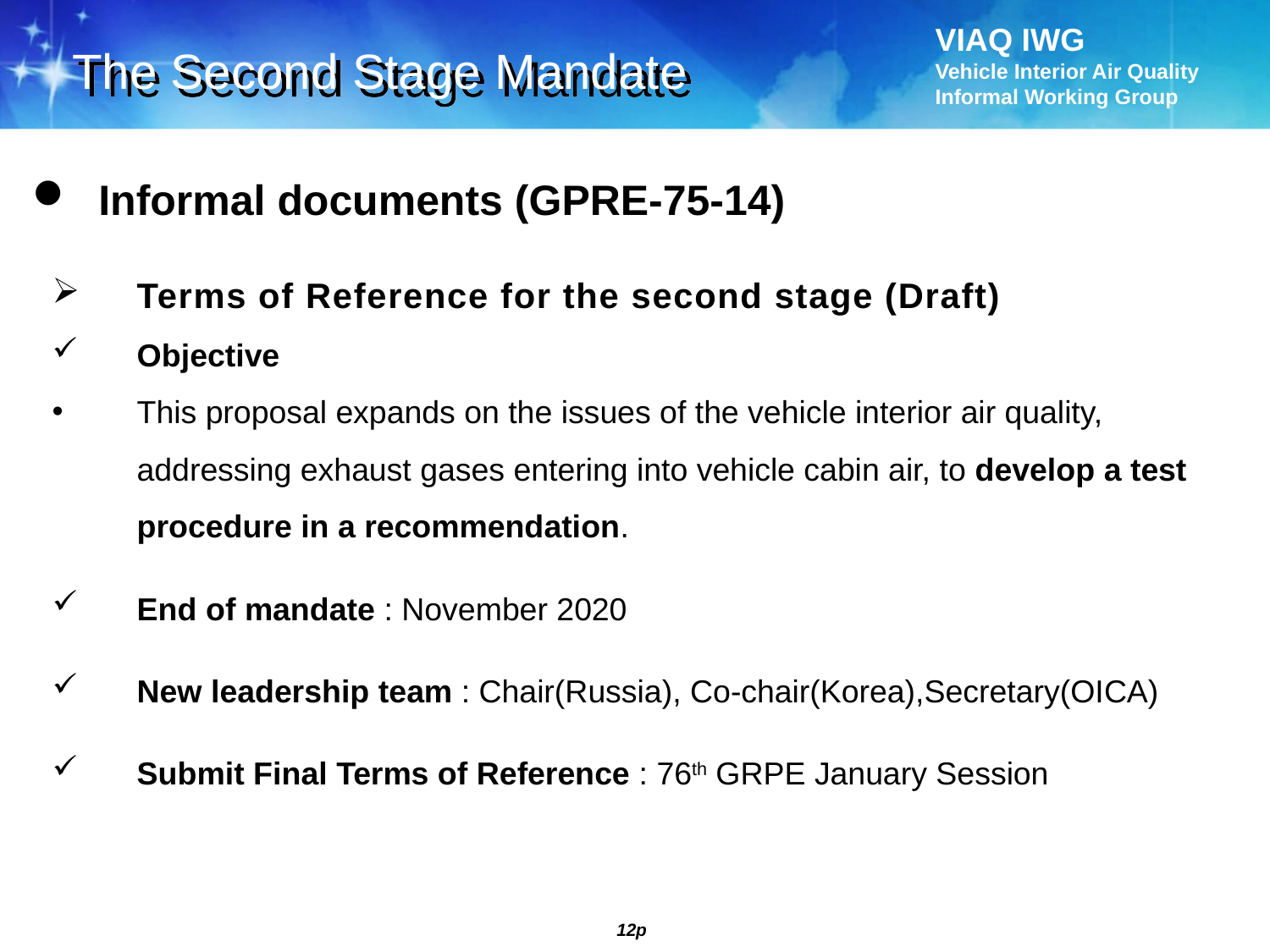

The Second Stage Mandate
  Informal documents (GPRE-75-14)
Terms of Reference for the second stage (Draft)
Objective
This proposal expands on the issues of the vehicle interior air quality, addressing exhaust gases entering into vehicle cabin air, to develop a test procedure in a recommendation.

End of mandate : November 2020

New leadership team : Chair(Russia), Co-chair(Korea),Secretary(OICA)

Submit Final Terms of Reference : 76th GRPE January Session